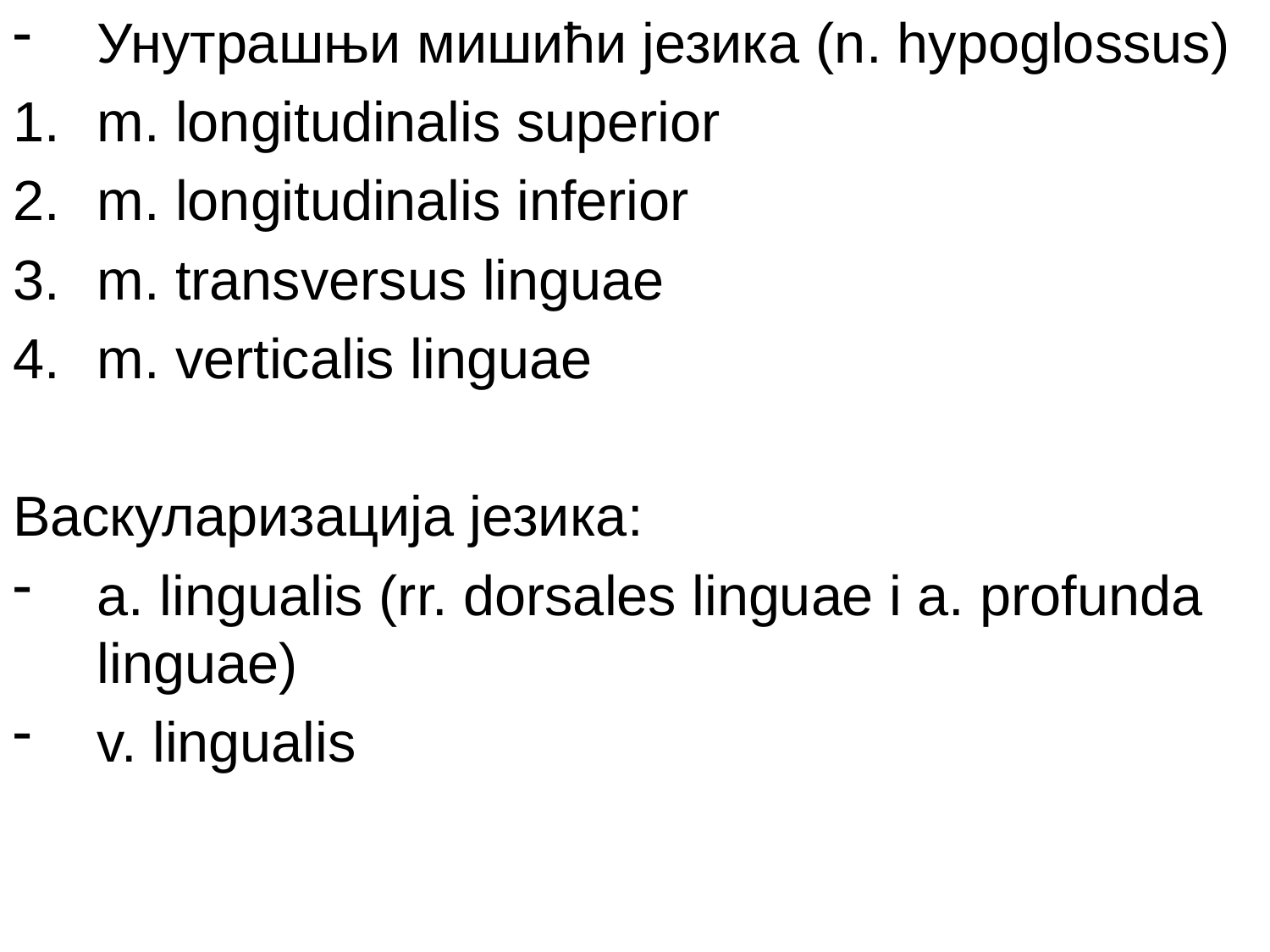

Унутрашњи мишићи језика (n. hypoglossus)
m. longitudinalis superior
m. longitudinalis inferior
m. transversus linguae
m. verticalis linguae

Васкуларизација језика:
a. lingualis (rr. dorsales linguae i a. profunda linguae)
v. lingualis